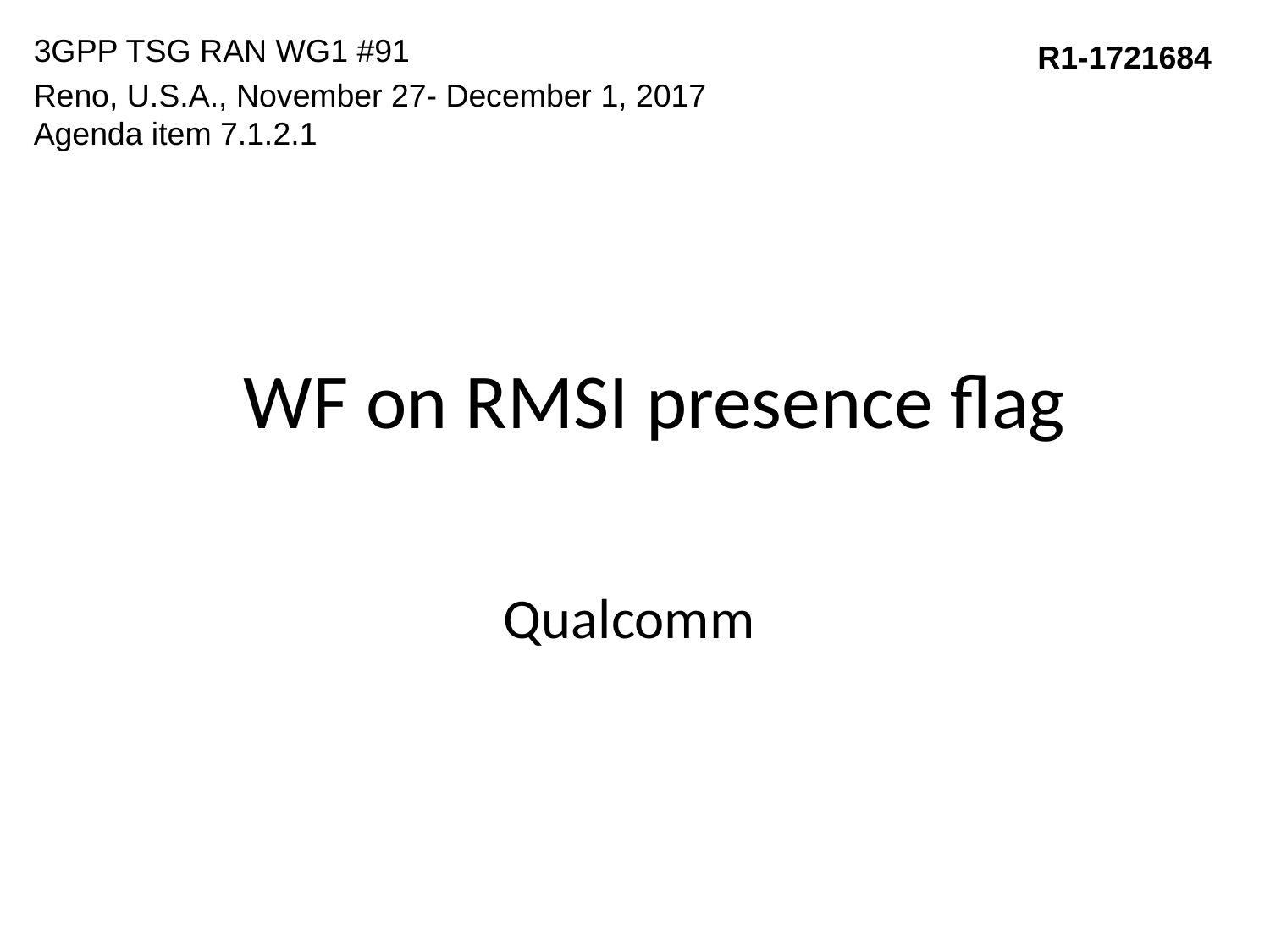

3GPP TSG RAN WG1 #91
Reno, U.S.A., November 27- December 1, 2017
Agenda item 7.1.2.1
R1-1721684
# WF on RMSI presence flag
Qualcomm